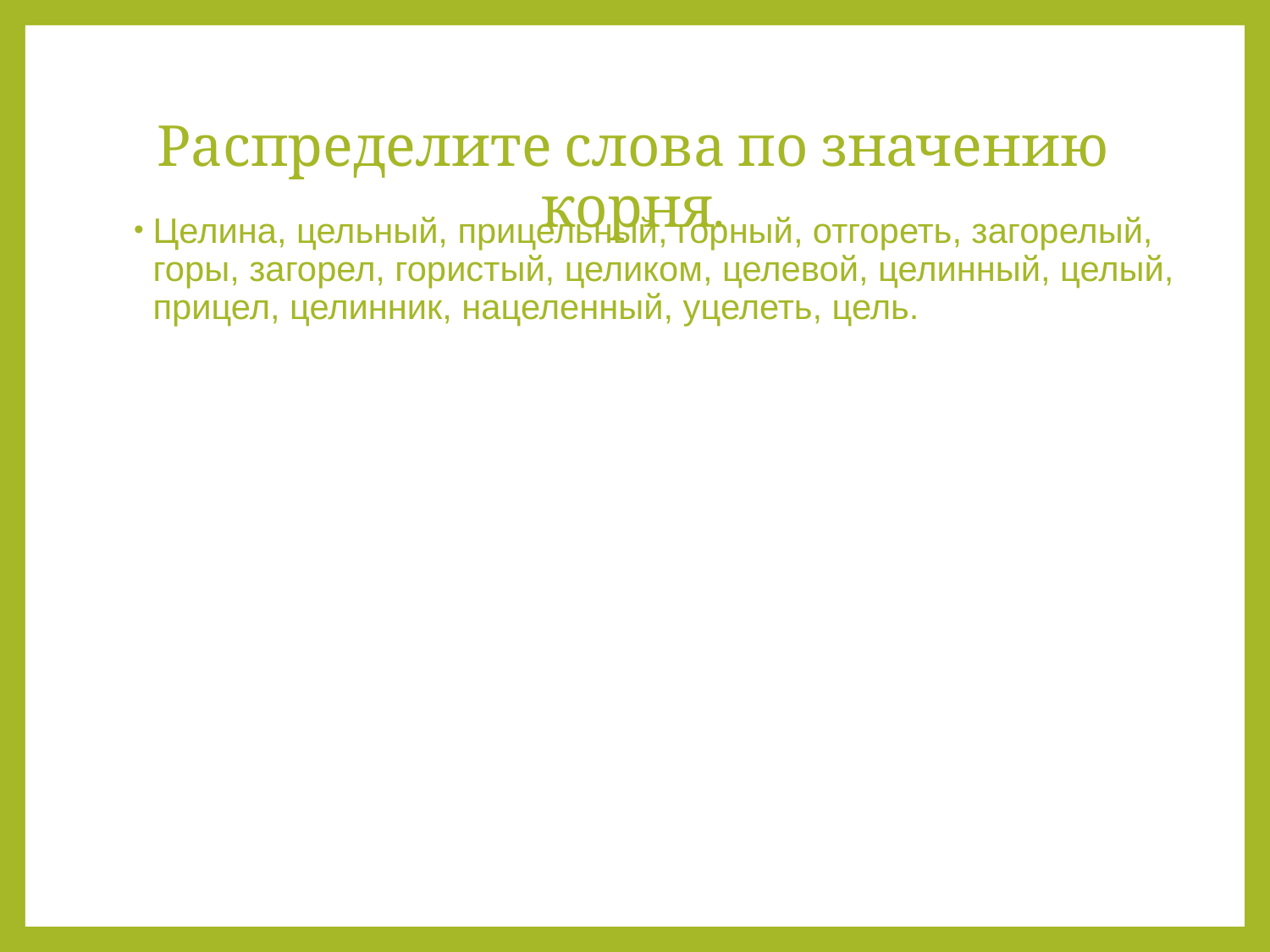

# Распределите слова по значению корня.
Целина, цельный, прицельный, горный, отгореть, загорелый, горы, загорел, гористый, целиком, целевой, целинный, целый, прицел, целинник, нацеленный, уцелеть, цель.